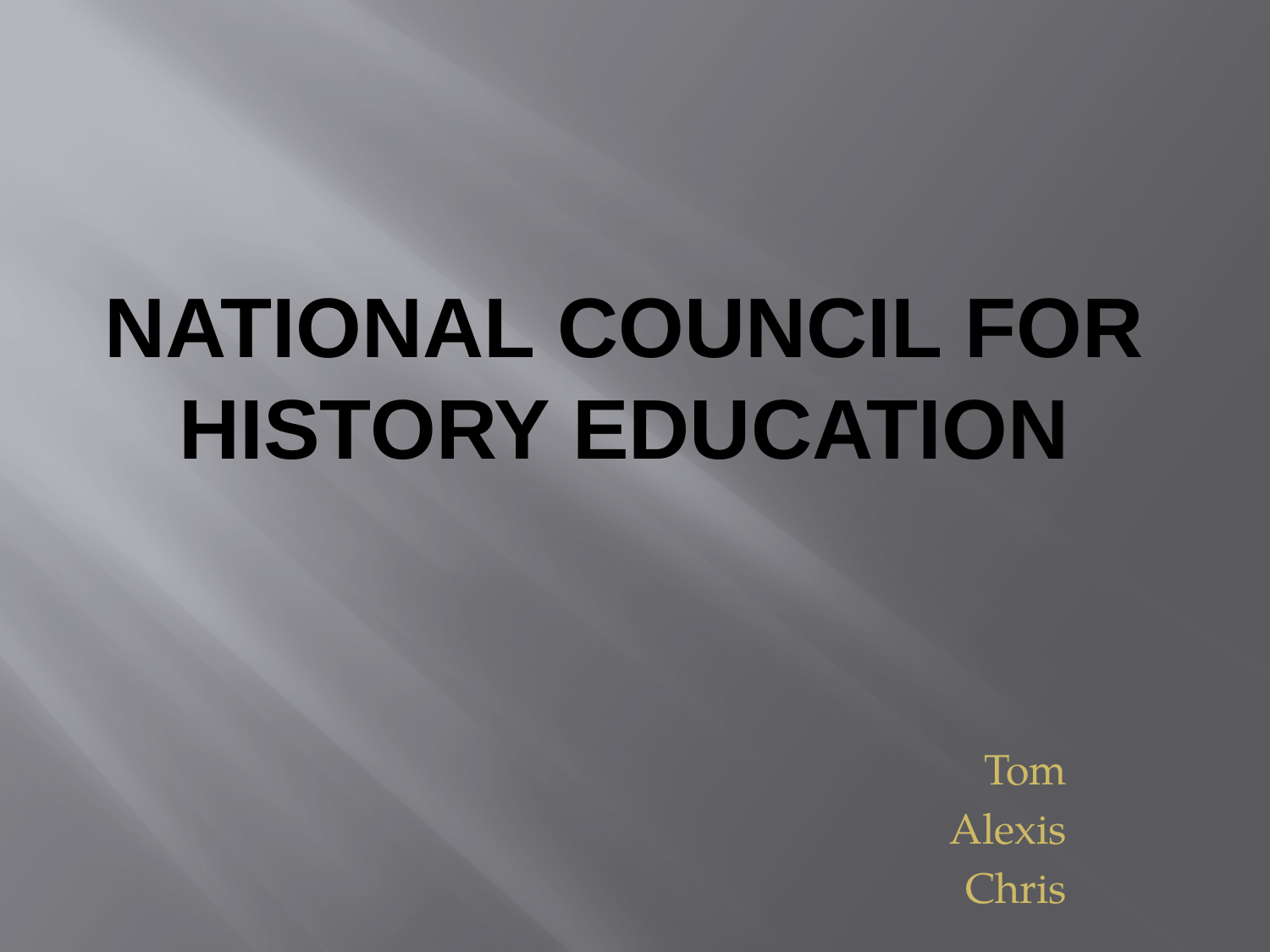

# National Council for History Education

Tom
Alexis
Chris